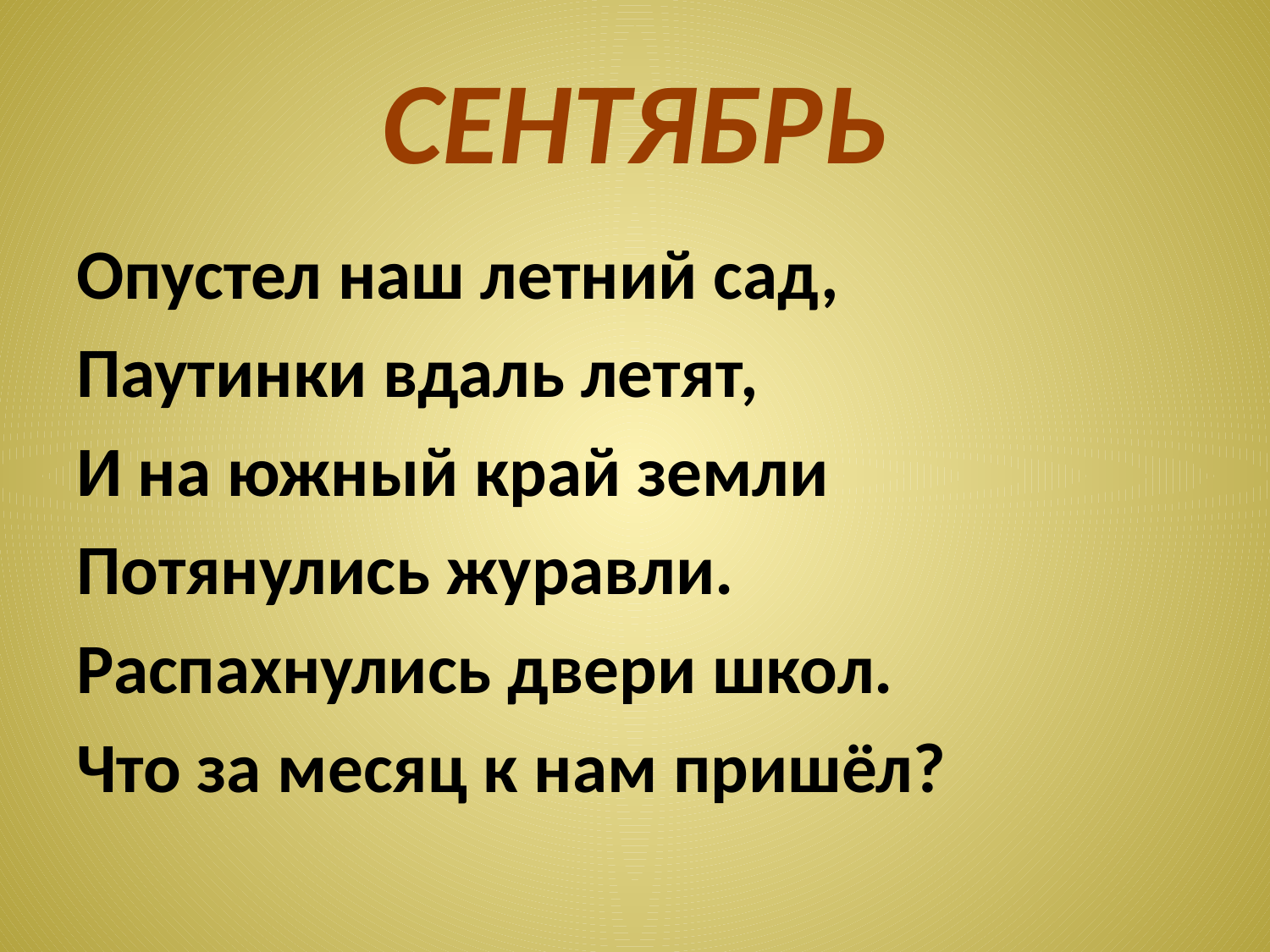

# СЕНТЯБРЬ
Опустел наш летний сад,
Паутинки вдаль летят,
И на южный край земли
Потянулись журавли.
Распахнулись двери школ.
Что за месяц к нам пришёл?